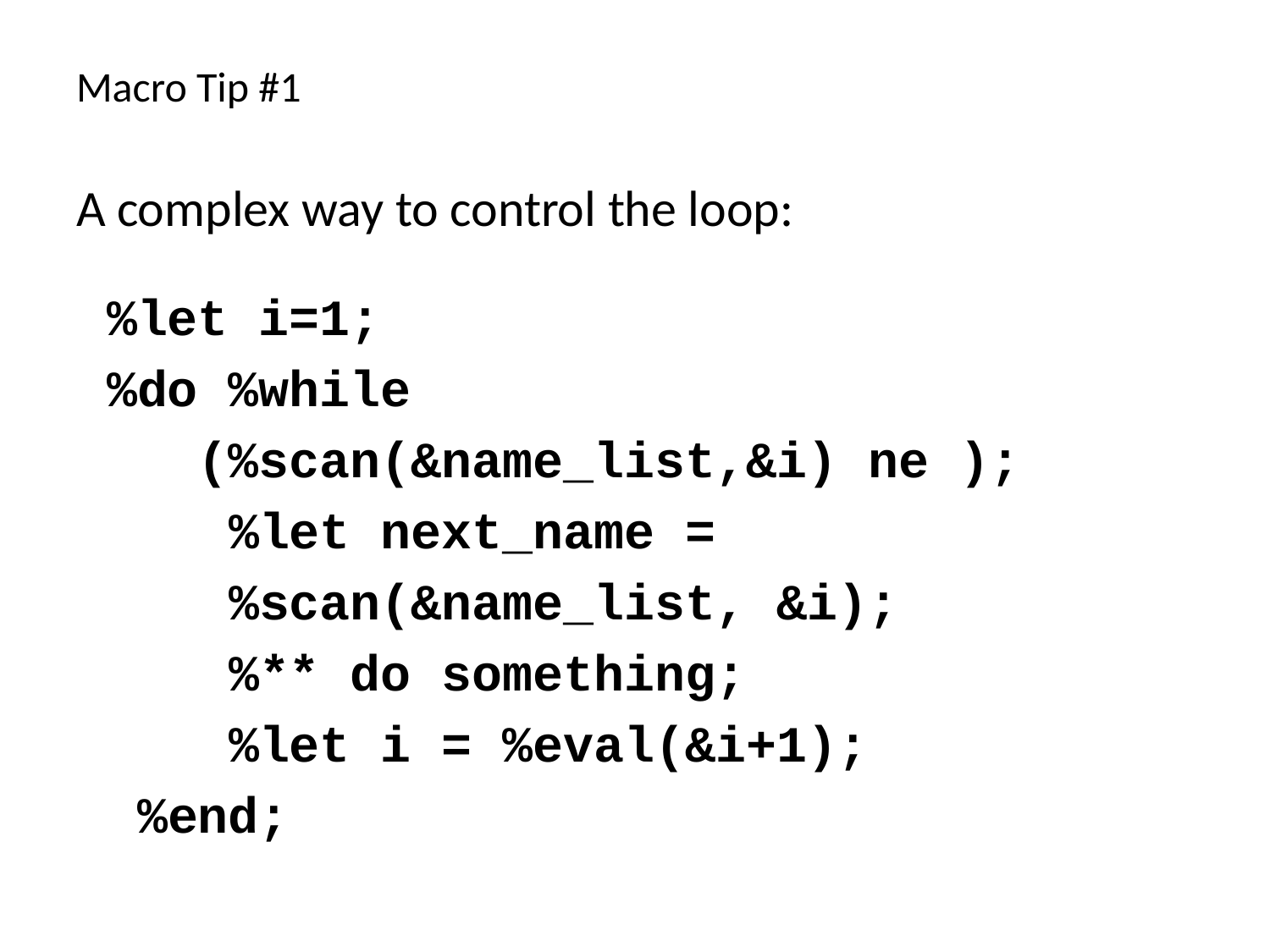

# Macro Tip #1
A complex way to control the loop:

 %let i=1;
 %do %while
    (%scan(&name_list,&i) ne );
     %let next_name =
     %scan(&name_list, &i);
     %** do something;
     %let i = %eval(&i+1);
  %end;